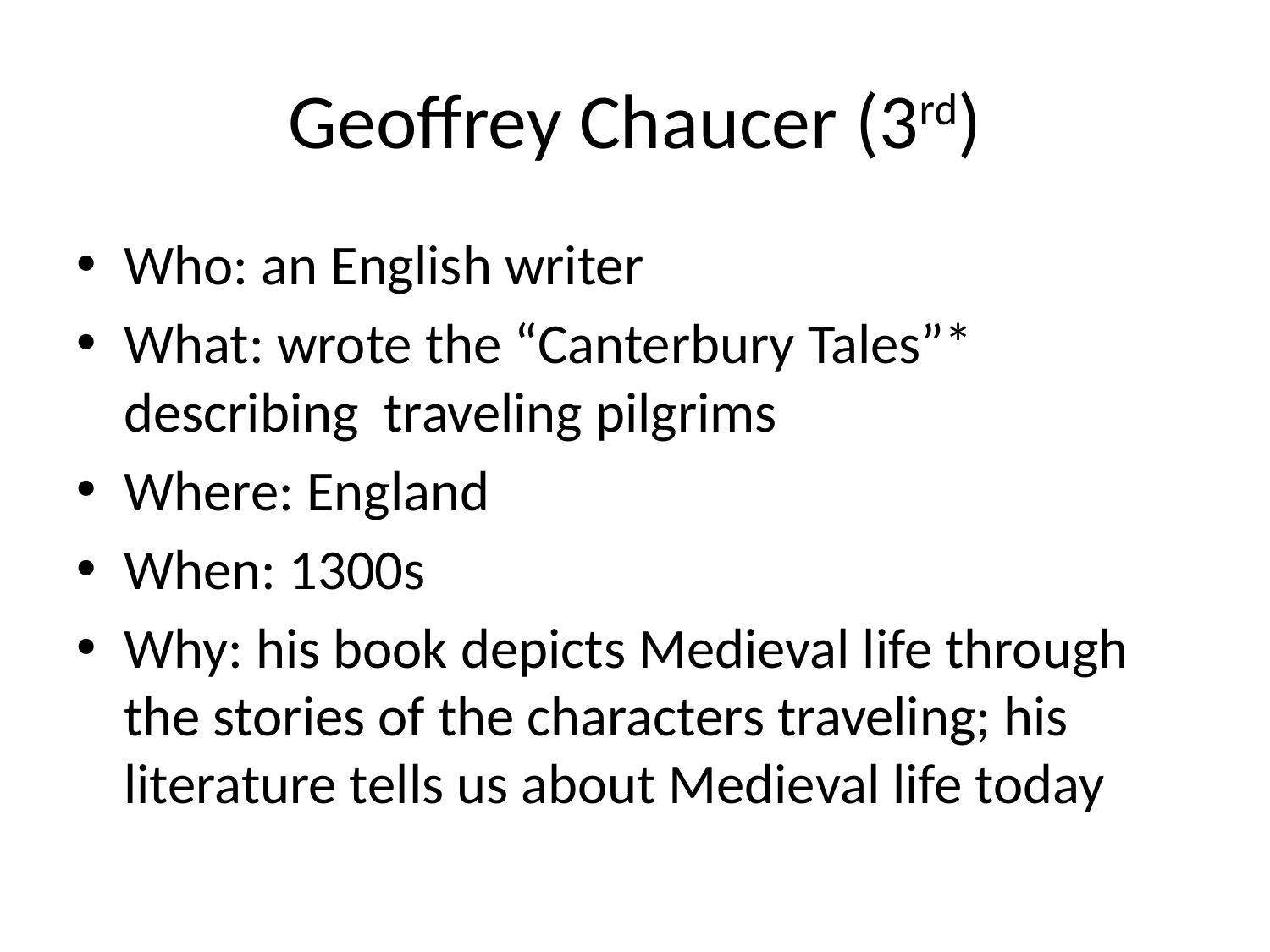

# Geoffrey Chaucer (3rd)
Who: an English writer
What: wrote the “Canterbury Tales”* describing  traveling pilgrims
Where: England
When: 1300s
Why: his book depicts Medieval life through the stories of the characters traveling; his literature tells us about Medieval life today